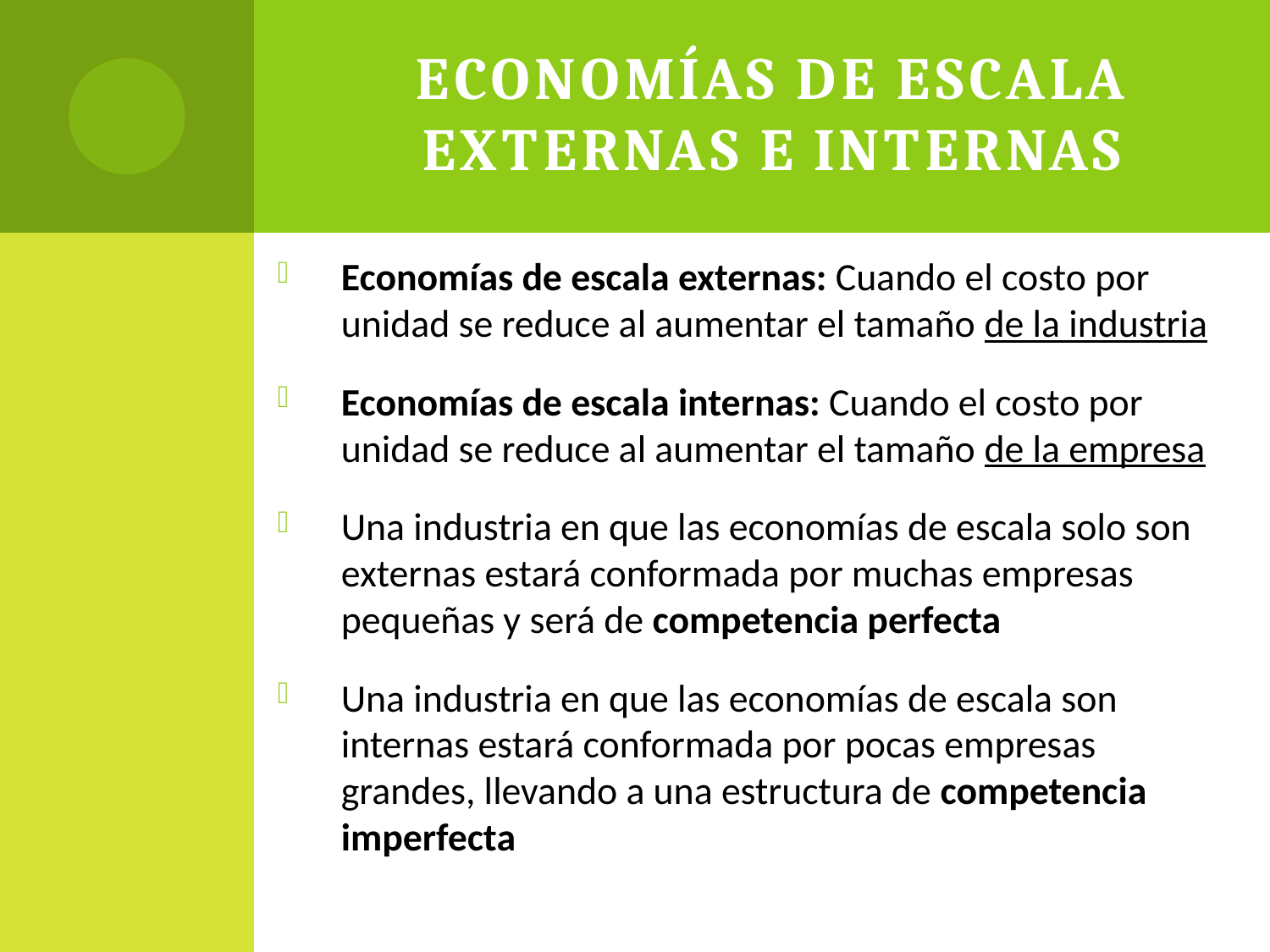

# Economías de escala externas e internas
Economías de escala externas: Cuando el costo por unidad se reduce al aumentar el tamaño de la industria
Economías de escala internas: Cuando el costo por unidad se reduce al aumentar el tamaño de la empresa
Una industria en que las economías de escala solo son externas estará conformada por muchas empresas pequeñas y será de competencia perfecta
Una industria en que las economías de escala son internas estará conformada por pocas empresas grandes, llevando a una estructura de competencia imperfecta